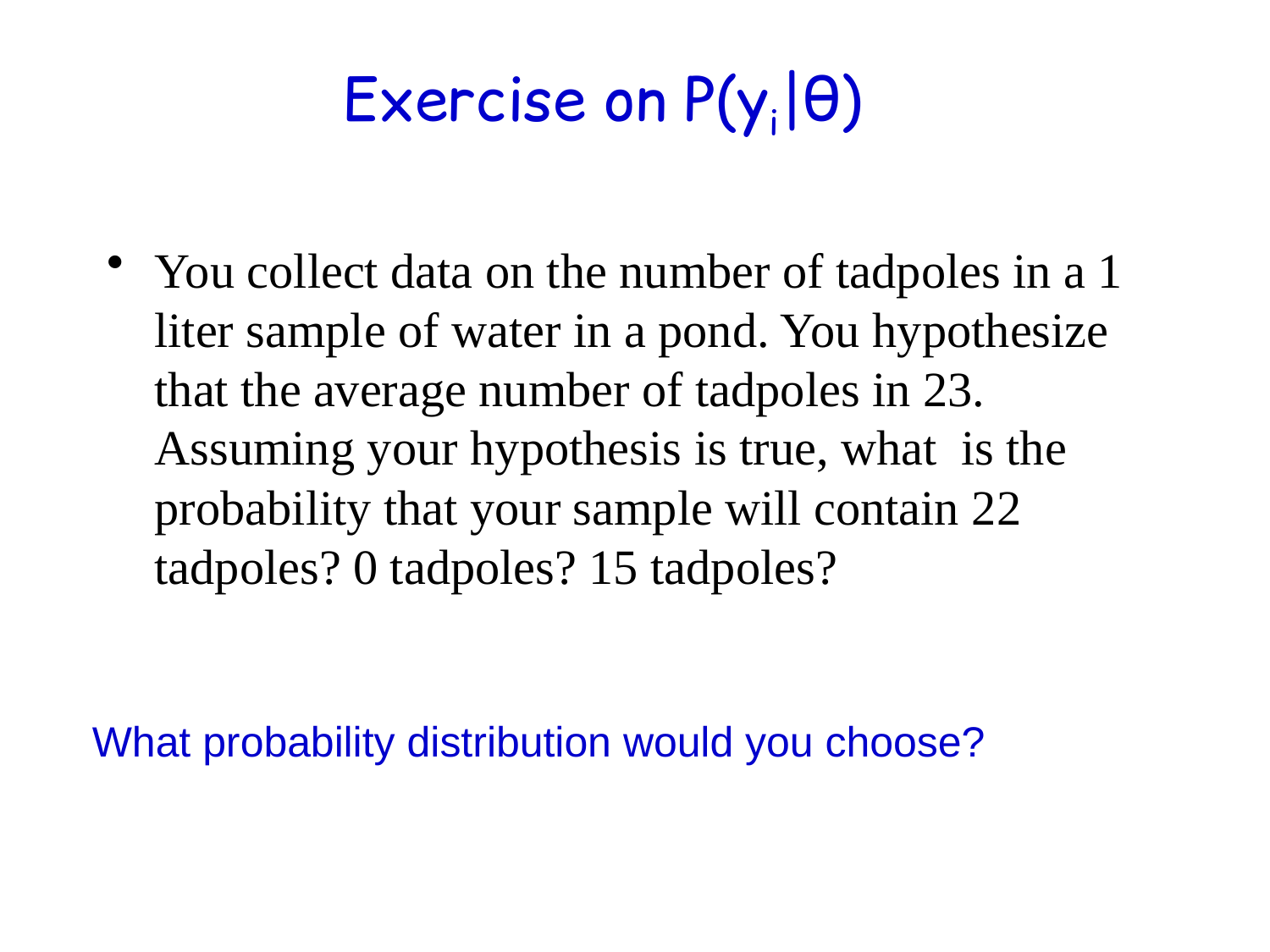

# Exercise on P(yi|θ)
You collect data on the number of tadpoles in a 1 liter sample of water in a pond. You hypothesize that the average number of tadpoles in 23. Assuming your hypothesis is true, what  is the probability that your sample will contain 22 tadpoles? 0 tadpoles? 15 tadpoles?

What probability distribution would you choose?